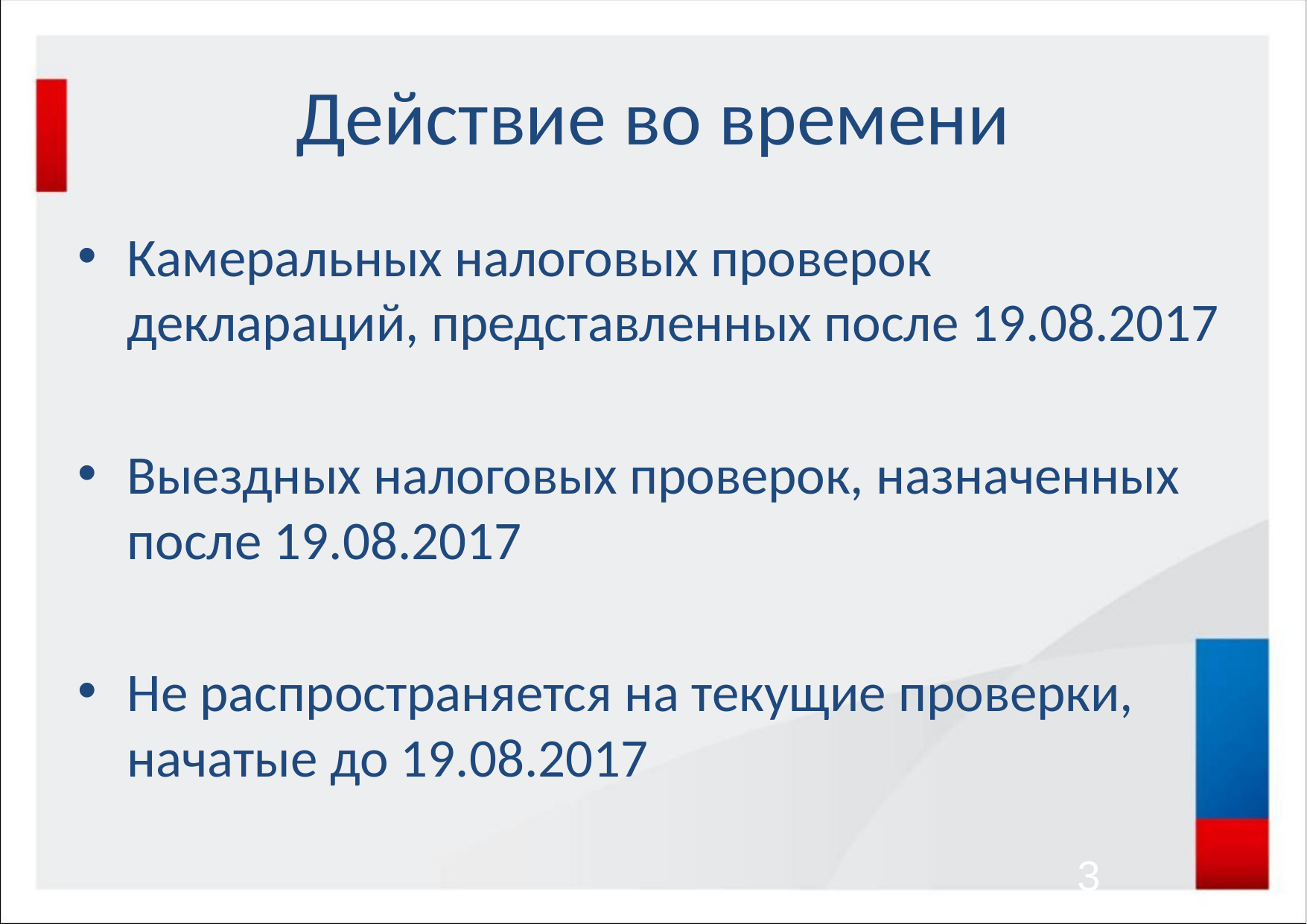

# Действие во времени
Камеральных налоговых проверок деклараций, представленных после 19.08.2017

Выездных налоговых проверок, назначенных после 19.08.2017

Не распространяется на текущие проверки, начатые до 19.08.2017

3
3